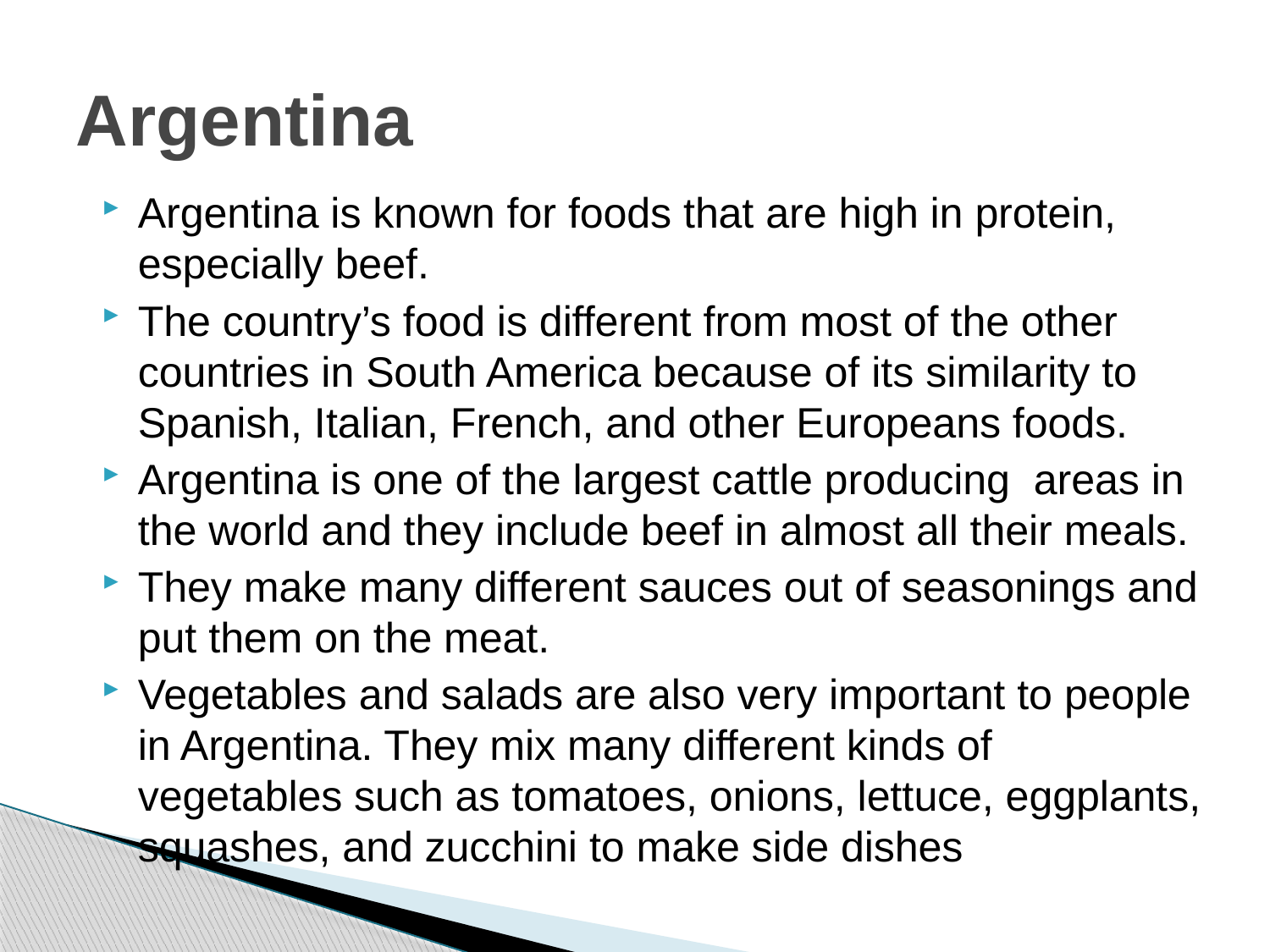

# Argentina
Argentina is known for foods that are high in protein, especially beef.
The country’s food is different from most of the other countries in South America because of its similarity to Spanish, Italian, French, and other Europeans foods.
Argentina is one of the largest cattle producing  areas in the world and they include beef in almost all their meals.
They make many different sauces out of seasonings and put them on the meat.
Vegetables and salads are also very important to people in Argentina. They mix many different kinds of vegetables such as tomatoes, onions, lettuce, eggplants, squashes, and zucchini to make side dishes